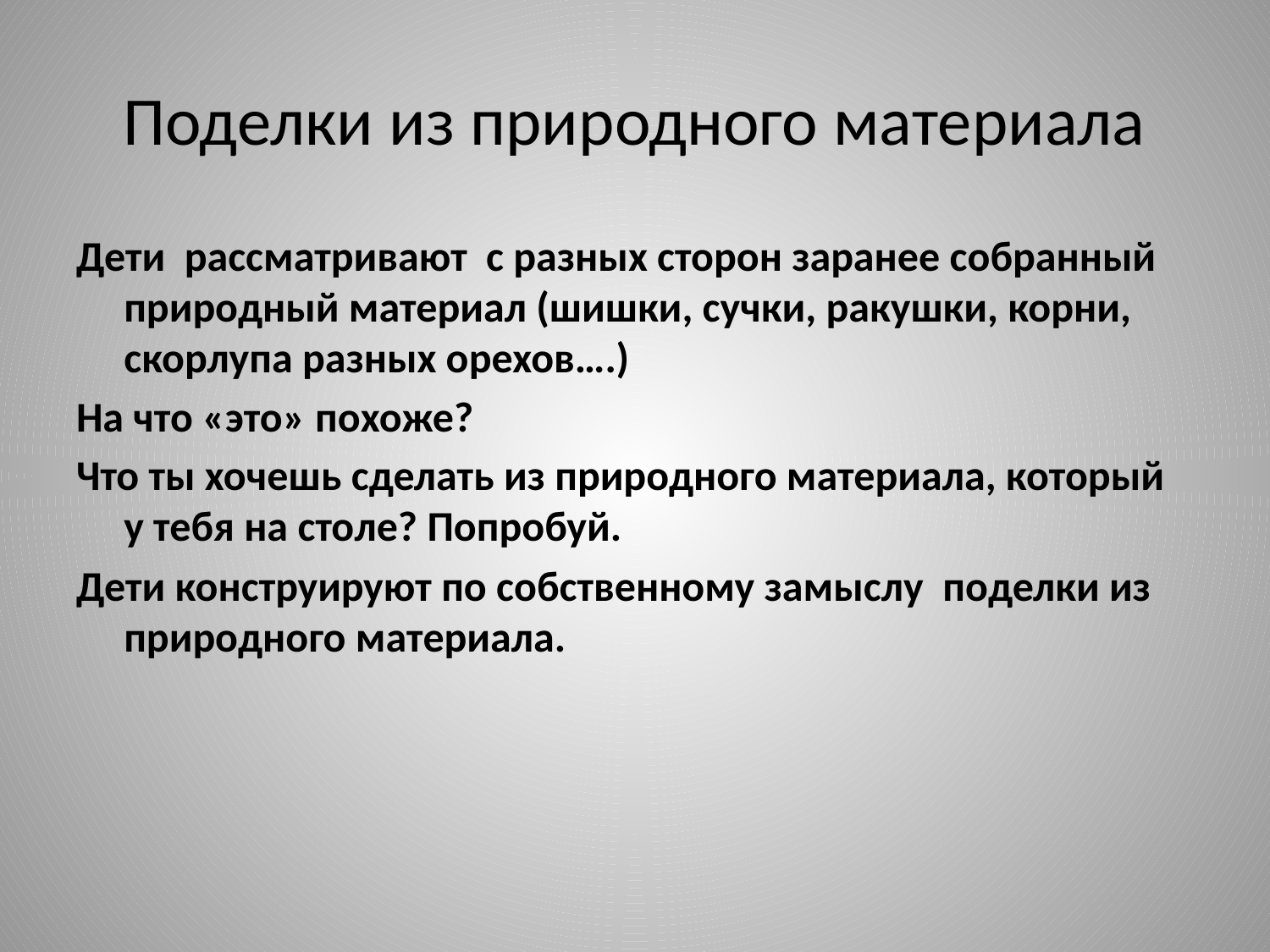

# Поделки из природного материала
Дети  рассматривают  с разных сторон заранее собранный природный материал (шишки, сучки, ракушки, корни, скорлупа разных орехов….)
На что «это» похоже?
Что ты хочешь сделать из природного материала, который у тебя на столе? Попробуй.
Дети конструируют по собственному замыслу  поделки из природного материала.